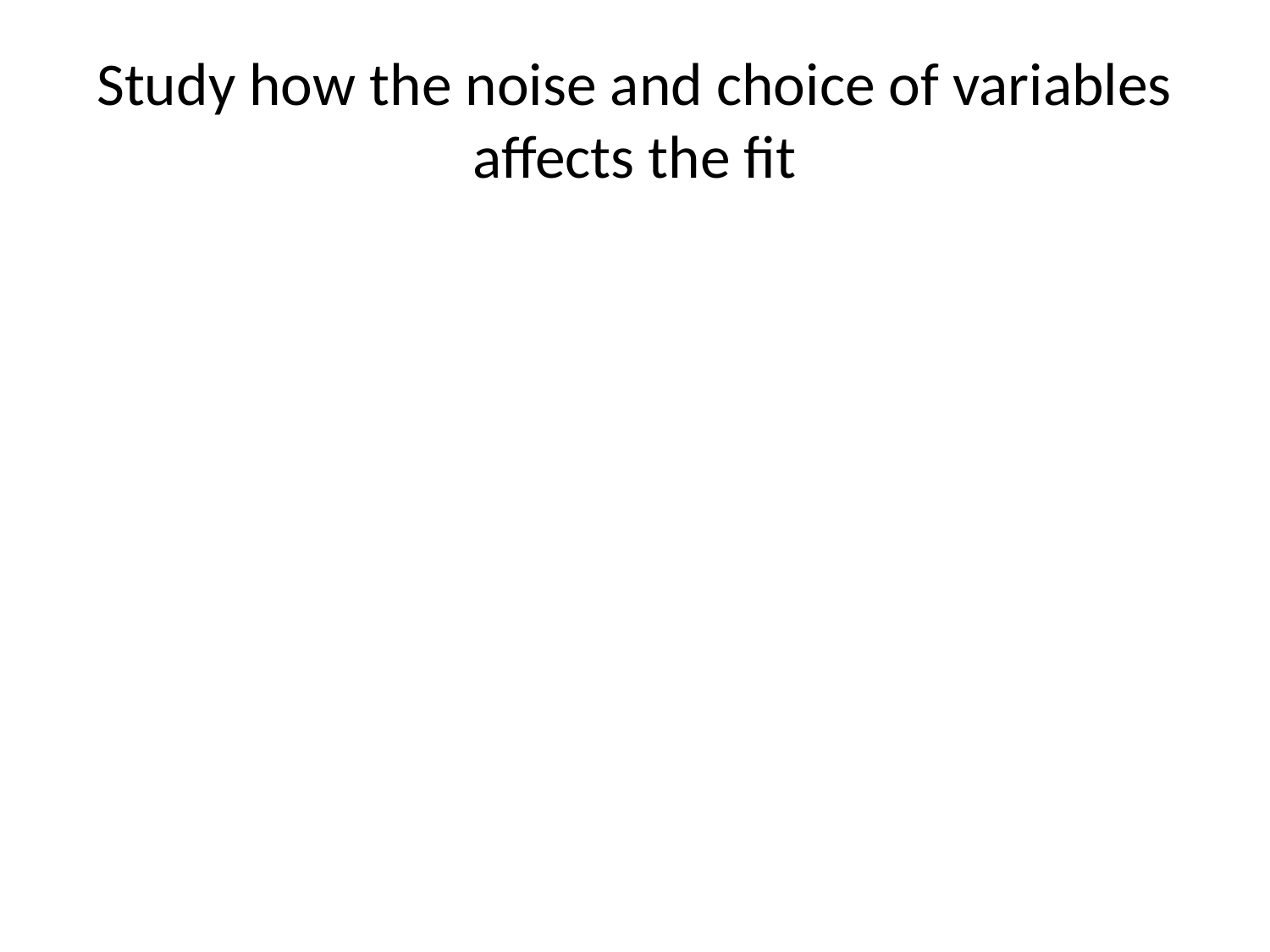

# Study how the noise and choice of variables affects the fit